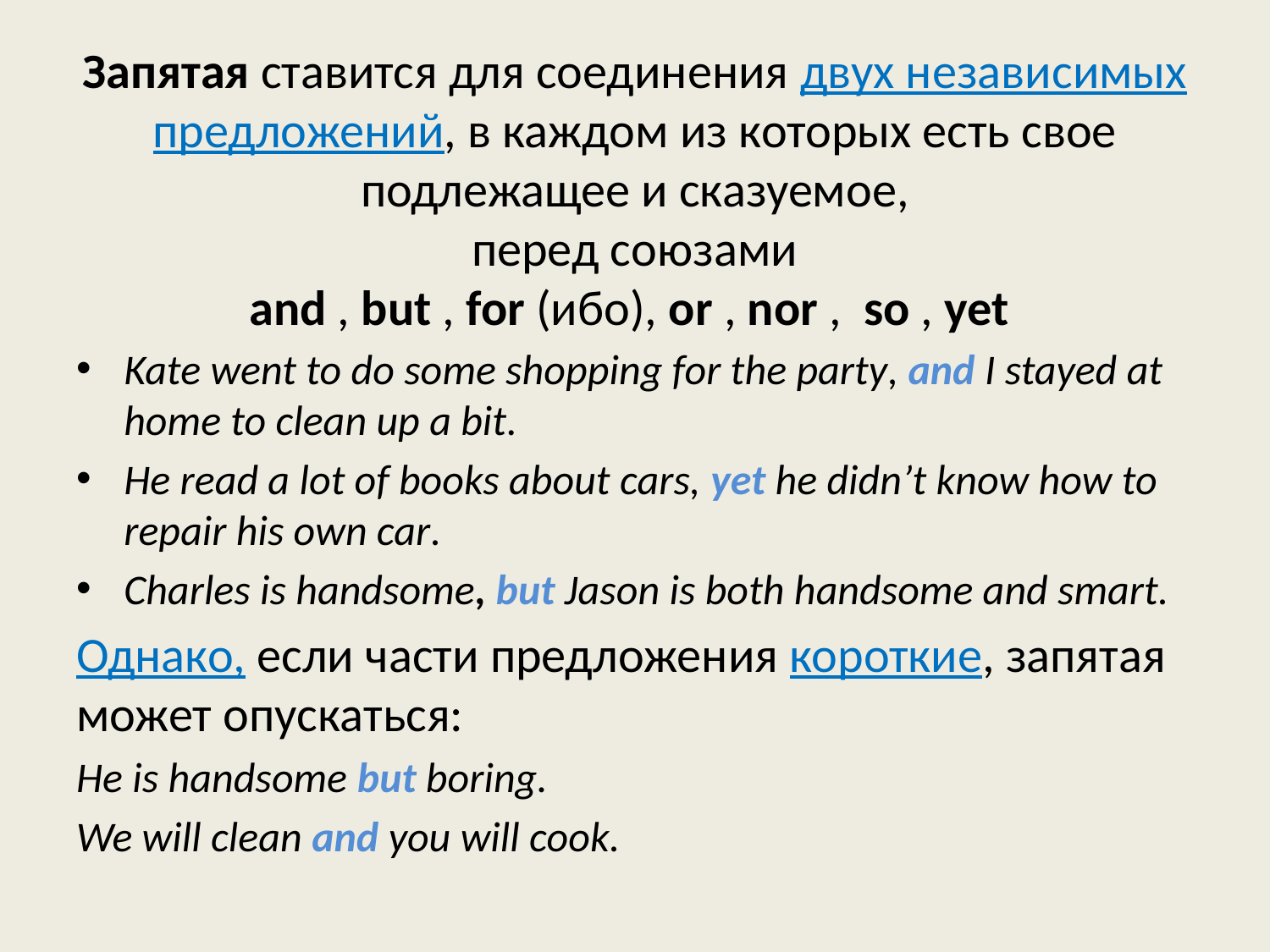

# Запятая ставится для соединения двух независимых предложений, в каждом из которых есть свое подлежащее и сказуемое,  перед союзами  and , but , for (ибо), or , nor ,  so , yet
Kate went to do some shopping for the party, and I stayed at home to clean up a bit.
He read a lot of books about cars, yet he didn’t know how to repair his own car.
Charles is handsome, but Jason is both handsome and smart.
Однако, если части предложения короткие, запятая может опускаться:
He is handsome but boring.
We will clean and you will cook.